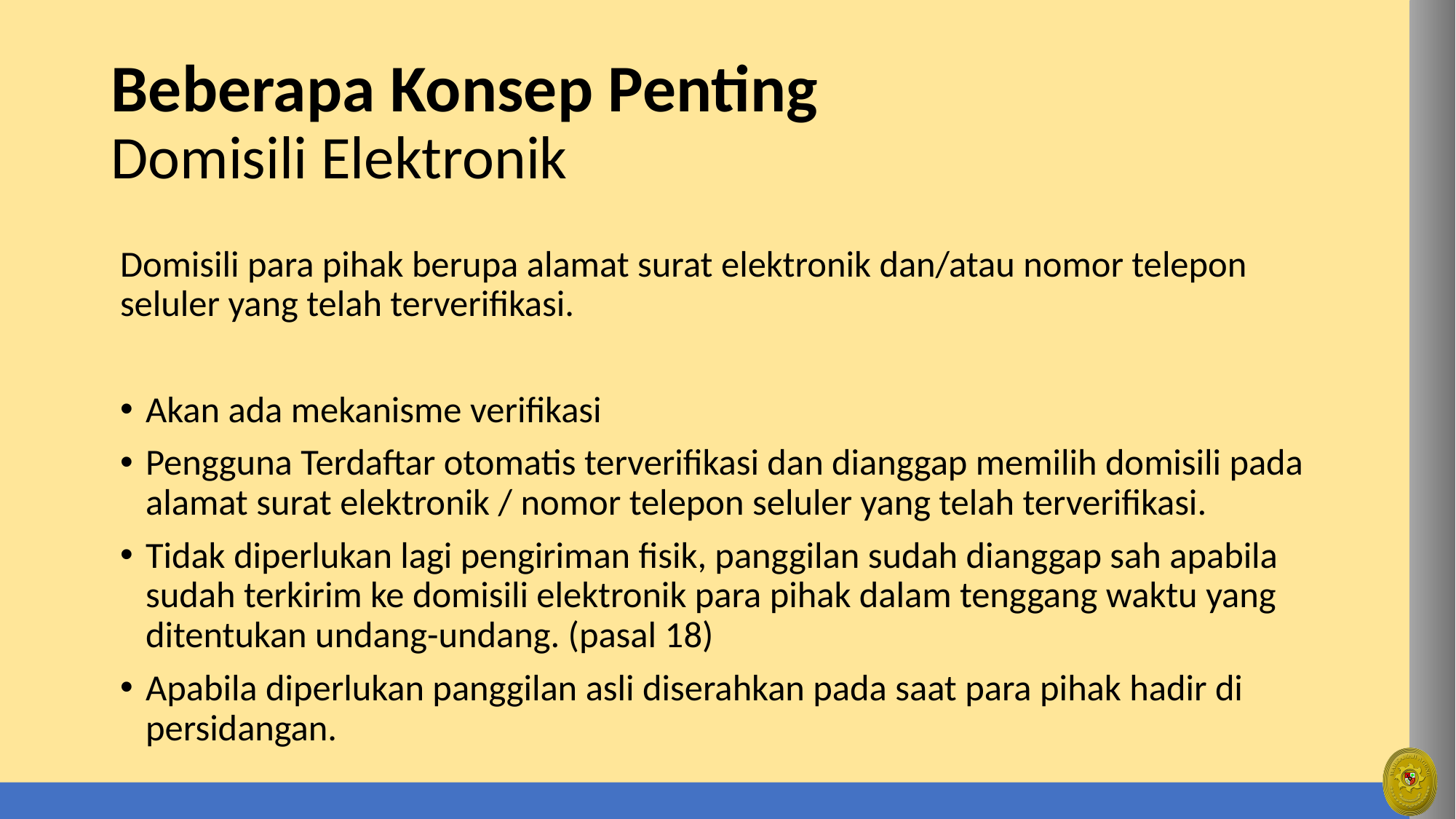

# Beberapa Konsep Penting Domisili Elektronik
Domisili para pihak berupa alamat surat elektronik dan/atau nomor telepon seluler yang telah terverifikasi.

Akan ada mekanisme verifikasi
Pengguna Terdaftar otomatis terverifikasi dan dianggap memilih domisili pada alamat surat elektronik / nomor telepon seluler yang telah terverifikasi.
Tidak diperlukan lagi pengiriman fisik, panggilan sudah dianggap sah apabila sudah terkirim ke domisili elektronik para pihak dalam tenggang waktu yang ditentukan undang-undang. (pasal 18)
Apabila diperlukan panggilan asli diserahkan pada saat para pihak hadir di persidangan.